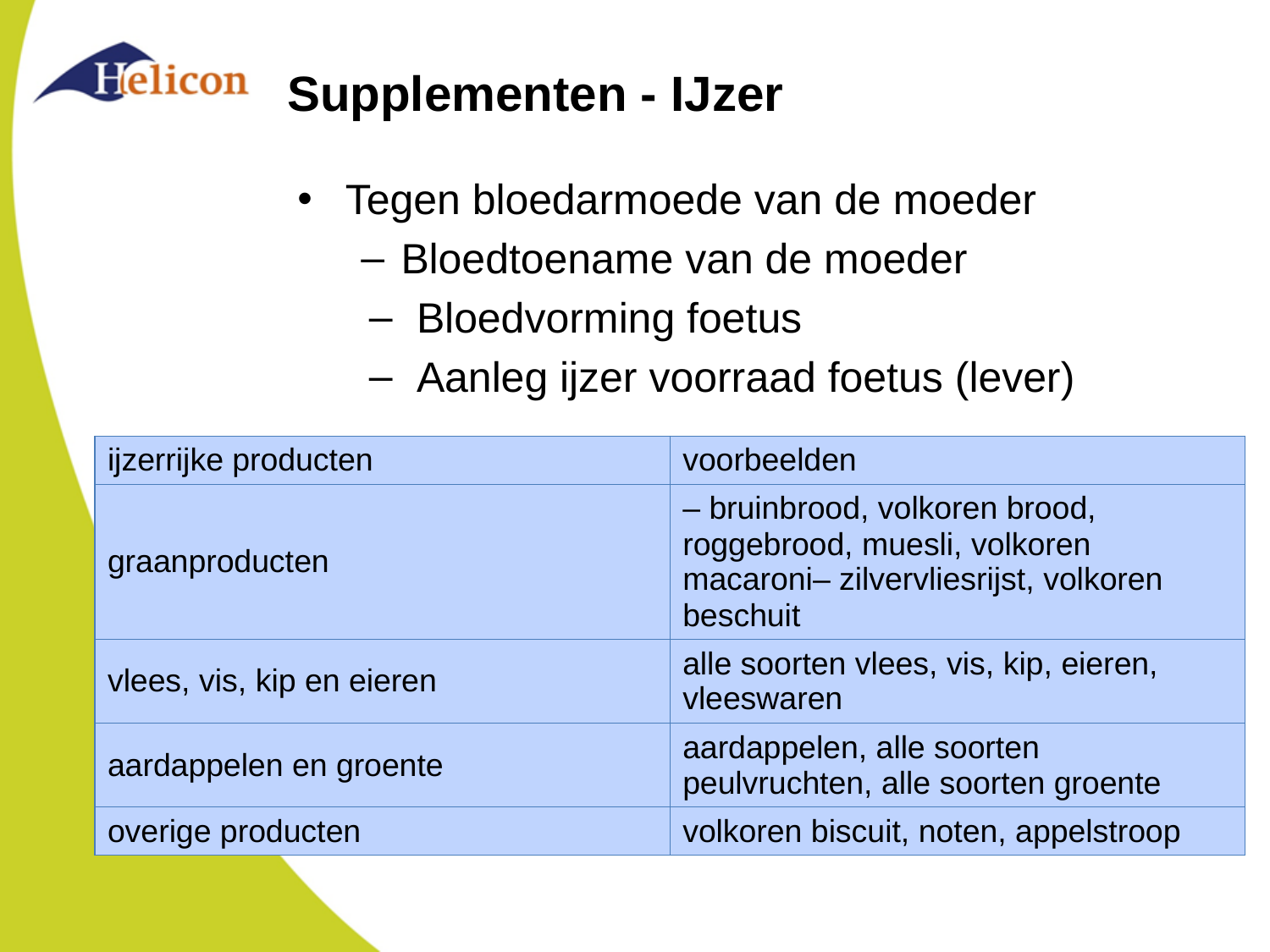

# Supplementen - IJzer
Tegen bloedarmoede van de moeder
Bloedtoename van de moeder
Bloedvorming foetus
Aanleg ijzer voorraad foetus (lever)

| ijzerrijke producten | voorbeelden |
| --- | --- |
| graanproducten | – bruinbrood, volkoren brood, roggebrood, muesli, volkoren macaroni– zilvervliesrijst, volkoren beschuit |
| vlees, vis, kip en eieren | alle soorten vlees, vis, kip, eieren, vleeswaren |
| aardappelen en groente | aardappelen, alle soorten peulvruchten, alle soorten groente |
| overige producten | volkoren biscuit, noten, appelstroop |